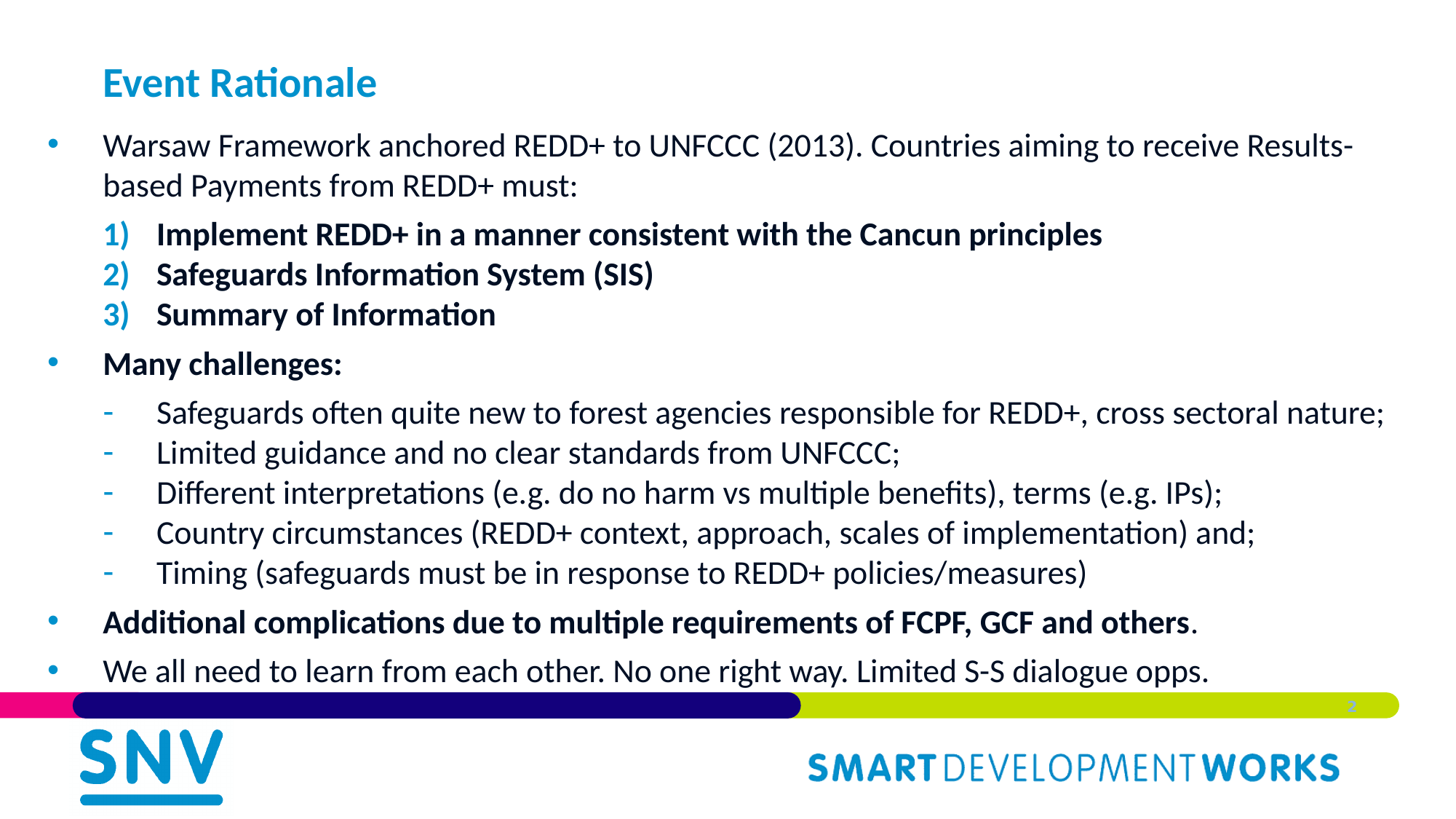

# Event Rationale
Warsaw Framework anchored REDD+ to UNFCCC (2013). Countries aiming to receive Results-based Payments from REDD+ must:
Implement REDD+ in a manner consistent with the Cancun principles
Safeguards Information System (SIS)
Summary of Information
Many challenges:
Safeguards often quite new to forest agencies responsible for REDD+, cross sectoral nature;
Limited guidance and no clear standards from UNFCCC;
Different interpretations (e.g. do no harm vs multiple benefits), terms (e.g. IPs);
Country circumstances (REDD+ context, approach, scales of implementation) and;
Timing (safeguards must be in response to REDD+ policies/measures)
Additional complications due to multiple requirements of FCPF, GCF and others.
We all need to learn from each other. No one right way. Limited S-S dialogue opps.
2